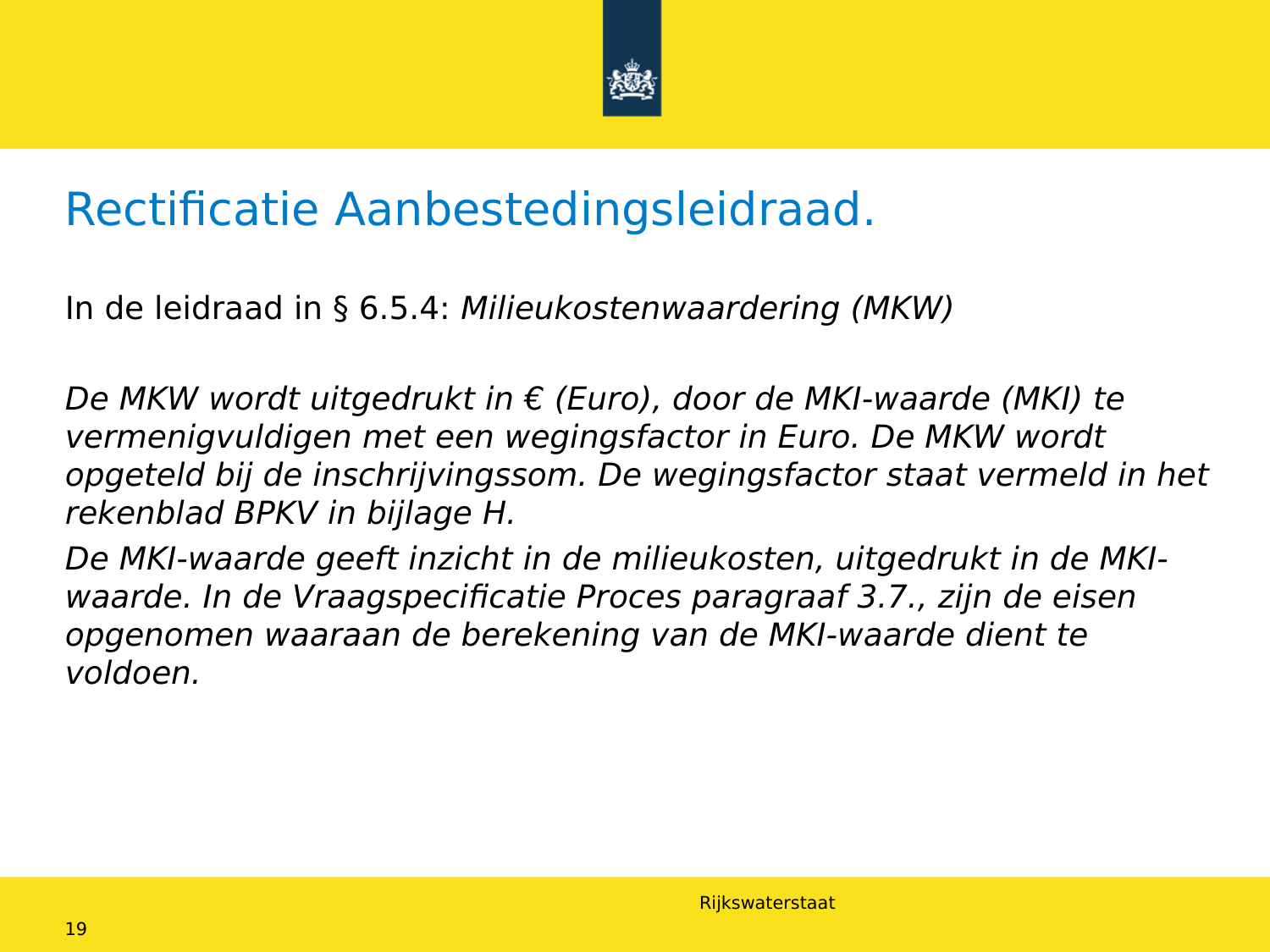

# Rectificatie Aanbestedingsleidraad.
In de leidraad in § 6.5.4: Milieukostenwaardering (MKW)

De MKW wordt uitgedrukt in € (Euro), door de MKI-waarde (MKI) te vermenigvuldigen met een wegingsfactor in Euro. De MKW wordt opgeteld bij de inschrijvingssom. De wegingsfactor staat vermeld in het rekenblad BPKV in bijlage H.
De MKI-waarde geeft inzicht in de milieukosten, uitgedrukt in de MKI-waarde. In de Vraagspecificatie Proces paragraaf 3.7., zijn de eisen opgenomen waaraan de berekening van de MKI-waarde dient te voldoen.